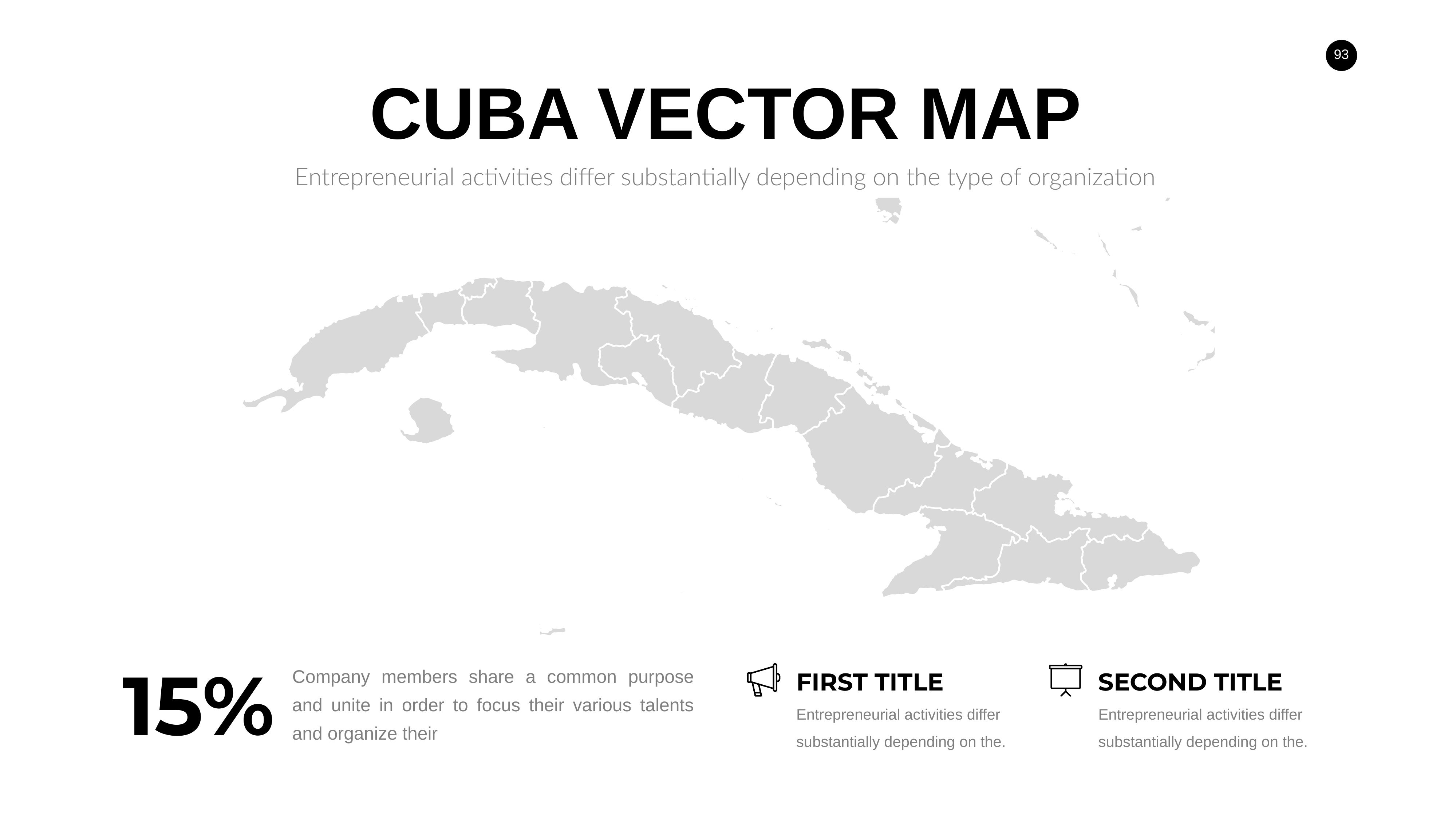

CUBA VECTOR MAP
Entrepreneurial activities differ substantially depending on the type of organization

FIRST TITLE Entrepreneurial activities differ substantially depending on the.
SECOND TITLE Entrepreneurial activities differ substantially depending on the.
15%
Company members share a common purpose and unite in order to focus their various talents and organize their